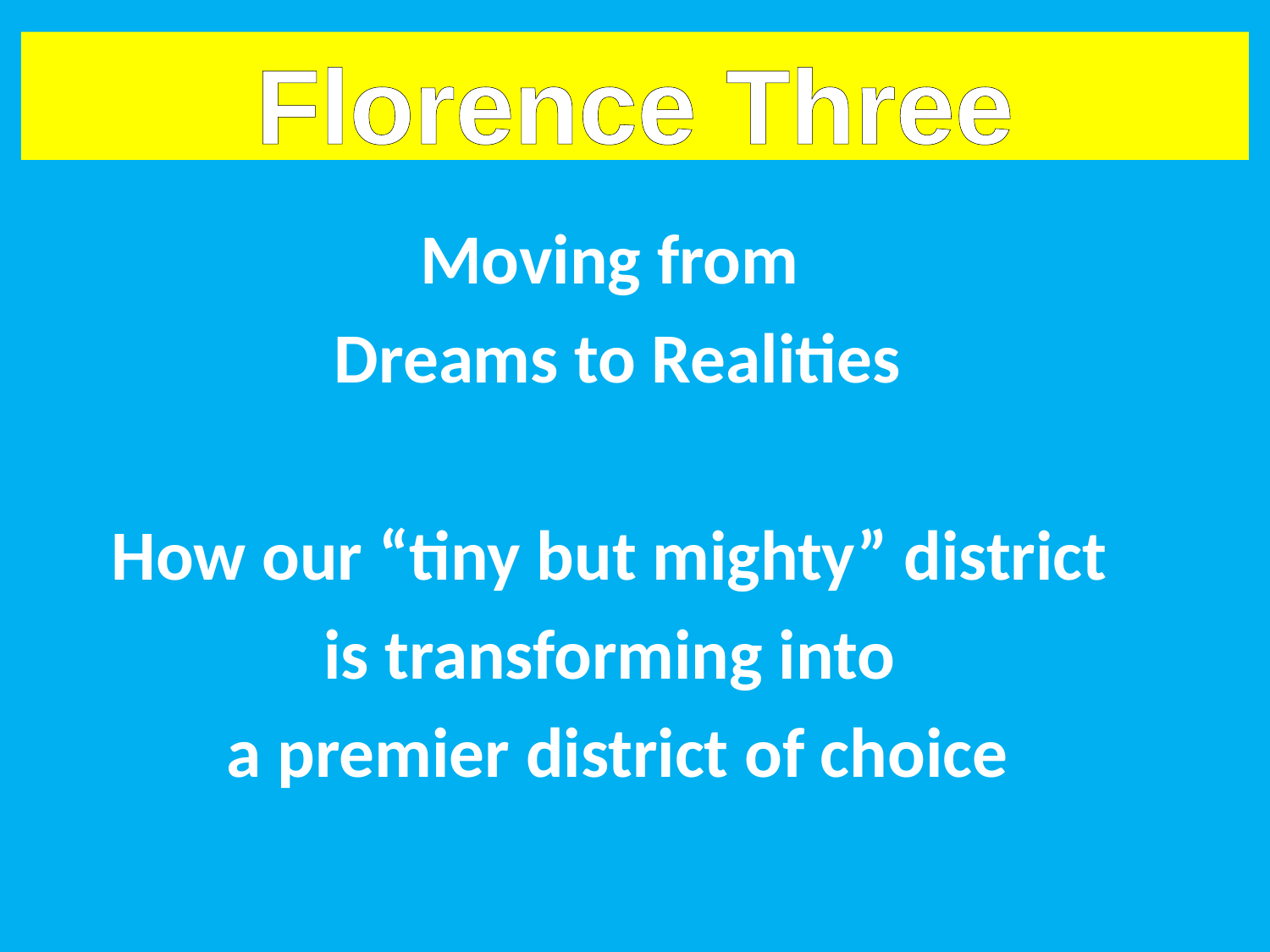

Florence Three
Moving from
Dreams to Realities

How our “tiny but mighty” district
is transforming into
a premier district of choice